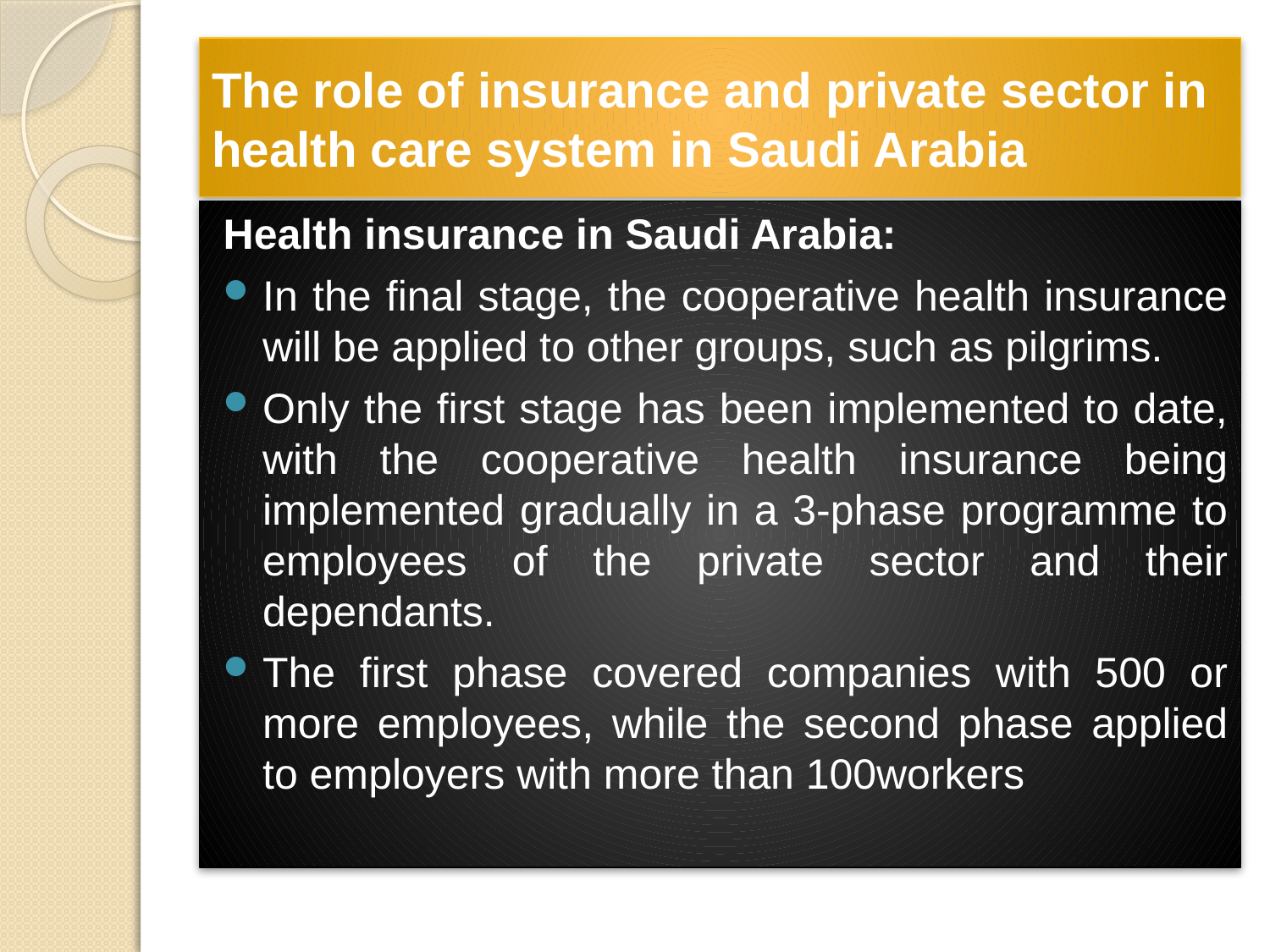

# The role of insurance and private sector in health care system in Saudi Arabia
Health insurance in Saudi Arabia:
In the final stage, the cooperative health insurance will be applied to other groups, such as pilgrims.
Only the first stage has been implemented to date, with the cooperative health insurance being implemented gradually in a 3-phase programme to employees of the private sector and their dependants.
The first phase covered companies with 500 or more employees, while the second phase applied to employers with more than 100workers